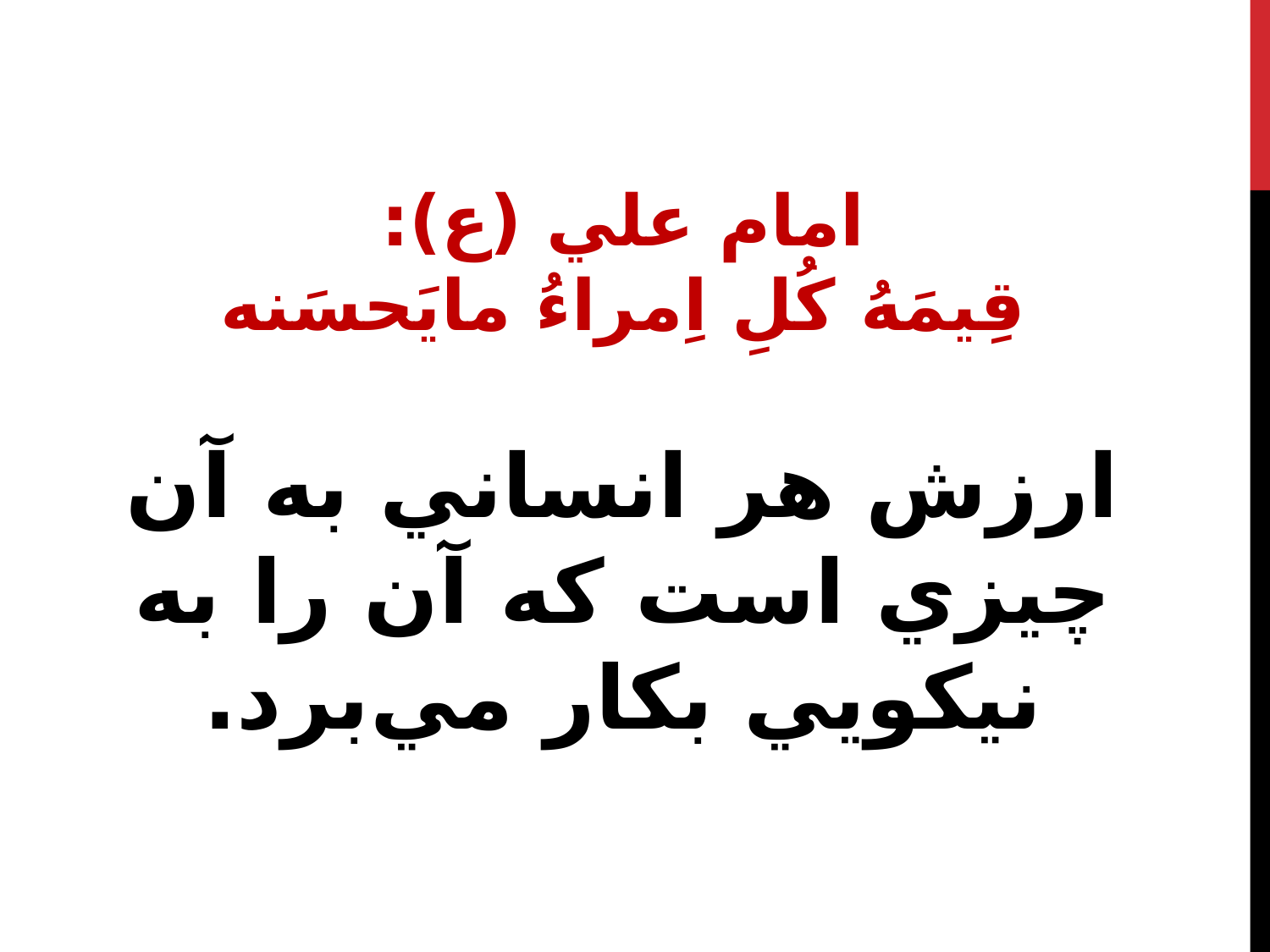

امام علي (ع):
قِيمَهُ كُلِ اِمراءُ مايَحسَنه

ارزش هر انساني به آن چيزي است كه آن ‌را به نيكويي بكار مي‌برد.